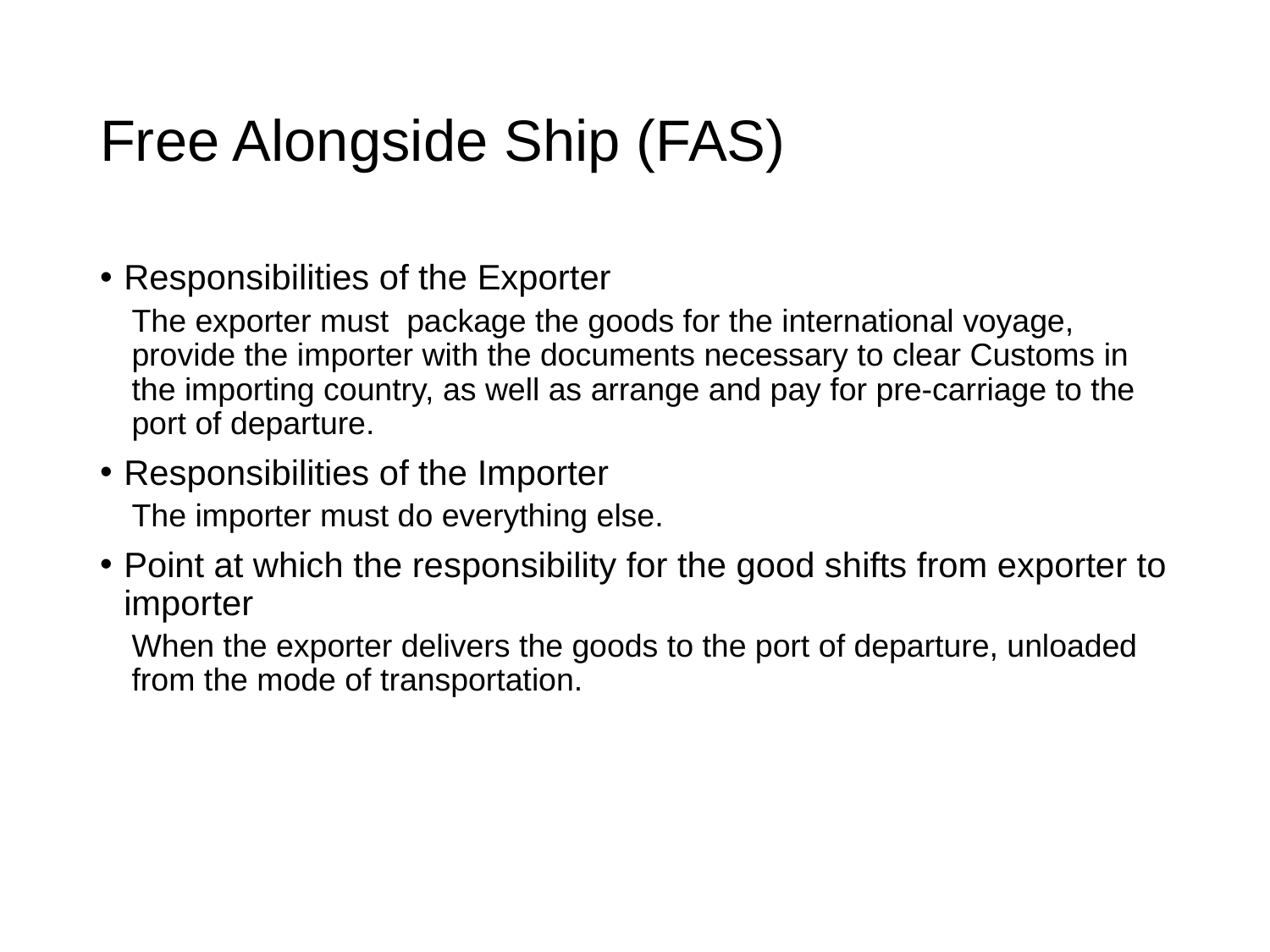

# Free Alongside Ship (FAS)
Responsibilities of the Exporter
The exporter must  package the goods for the international voyage, provide the importer with the documents necessary to clear Customs in the importing country, as well as arrange and pay for pre-carriage to the port of departure.
Responsibilities of the Importer
The importer must do everything else.
Point at which the responsibility for the good shifts from exporter to importer
When the exporter delivers the goods to the port of departure, unloaded from the mode of transportation.